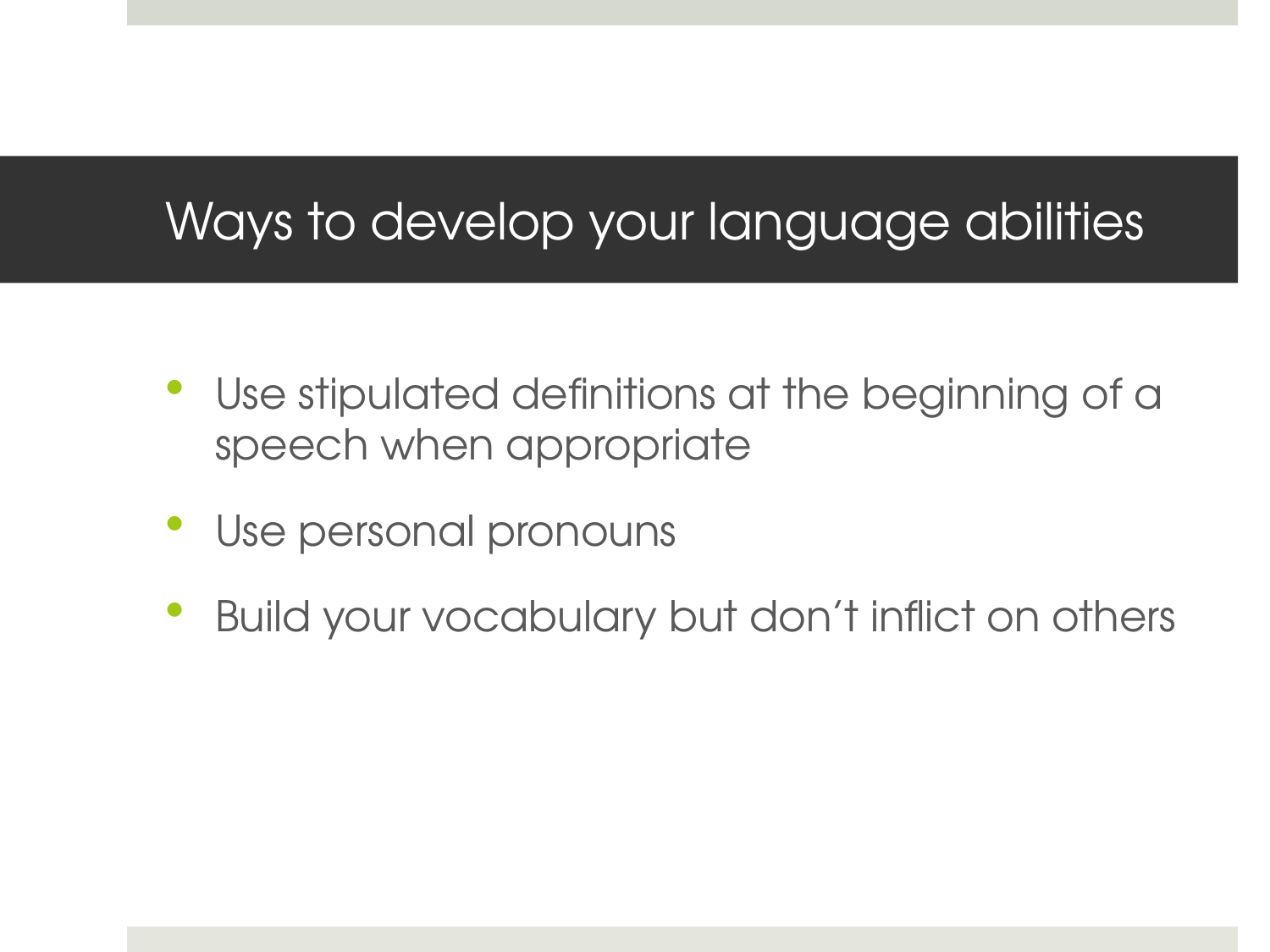

# Ways to develop your language abilities
Use stipulated definitions at the beginning of a speech when appropriate
Use personal pronouns
Build your vocabulary but don’t inflict on others